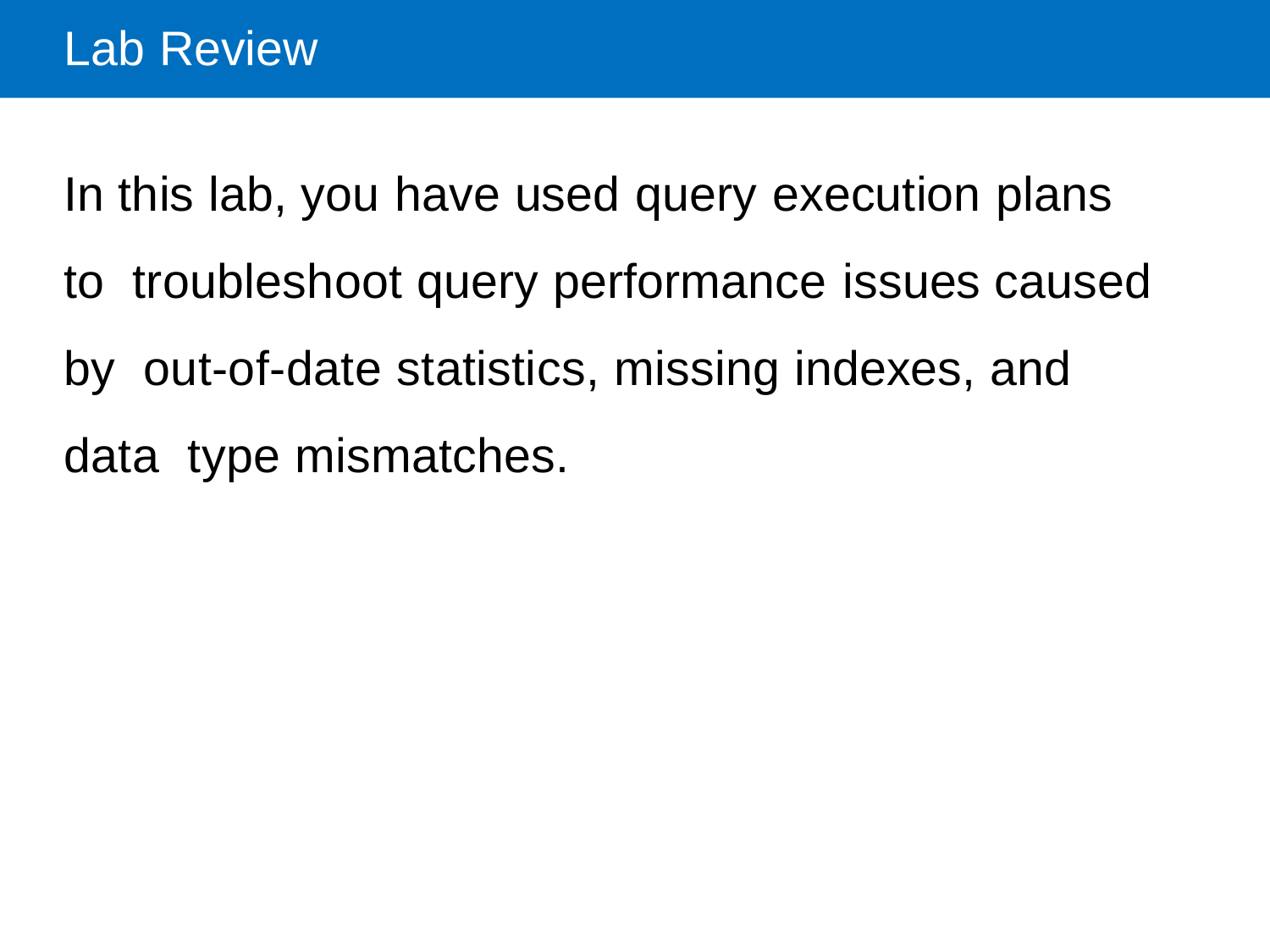

Lab Review

In this lab, you have used query execution plans to  troubleshoot query performance issues caused by  out-of-date statistics, missing indexes, and data  type mismatches.